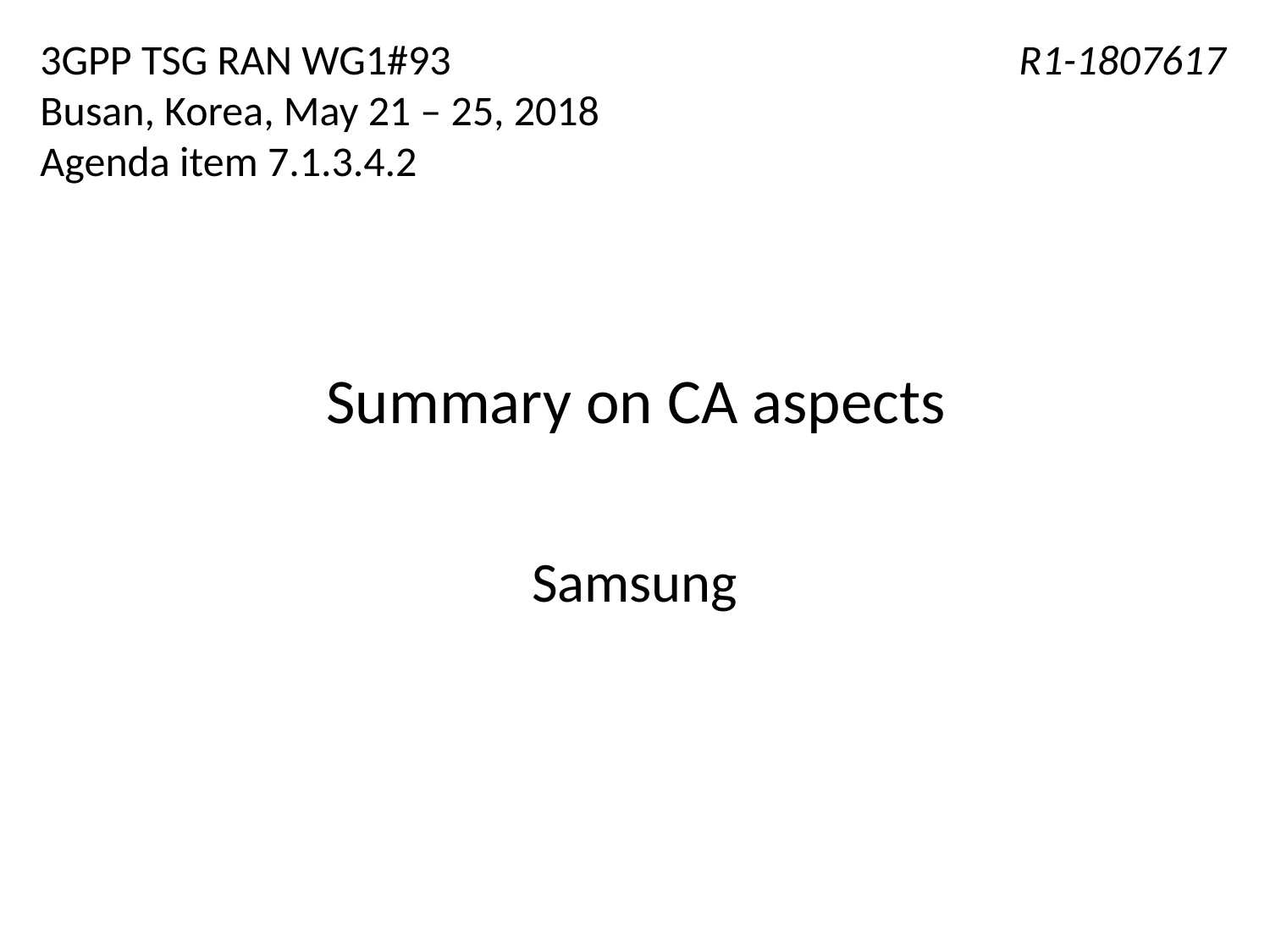

3GPP TSG RAN WG1#93
Busan, Korea, May 21 – 25, 2018
Agenda item 7.1.3.4.2
R1-1807617
# Summary on CA aspects
Samsung